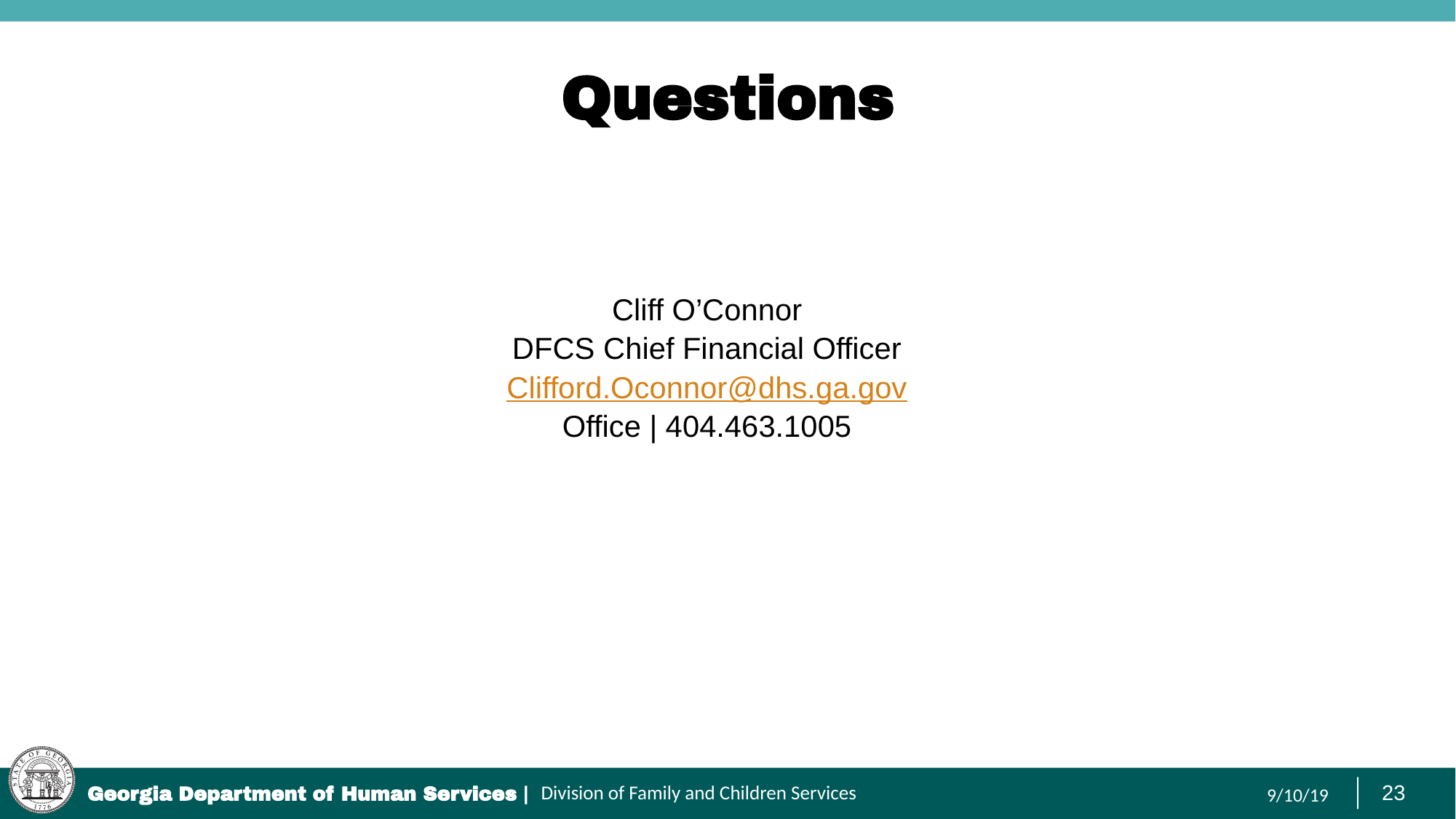

# Questions

Cliff O’Connor
DFCS Chief Financial Officer
Clifford.Oconnor@dhs.ga.gov
Office | 404.463.1005

Division of Family and Children Services
9/10/19